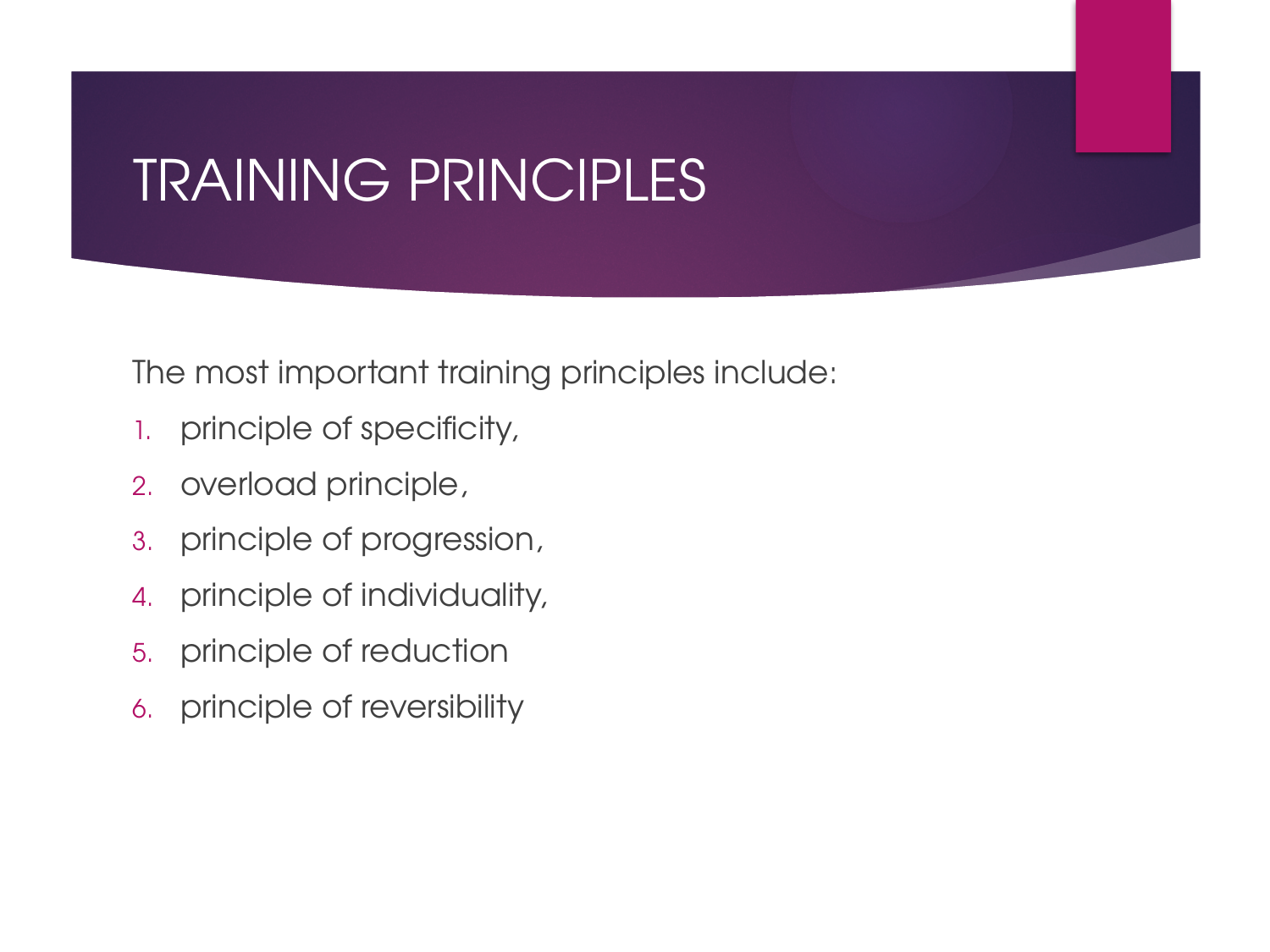

# TRAINING PRINCIPLES
The most important training principles include:
principle of specificity,
overload principle,
principle of progression,
principle of individuality,
principle of reduction
principle of reversibility